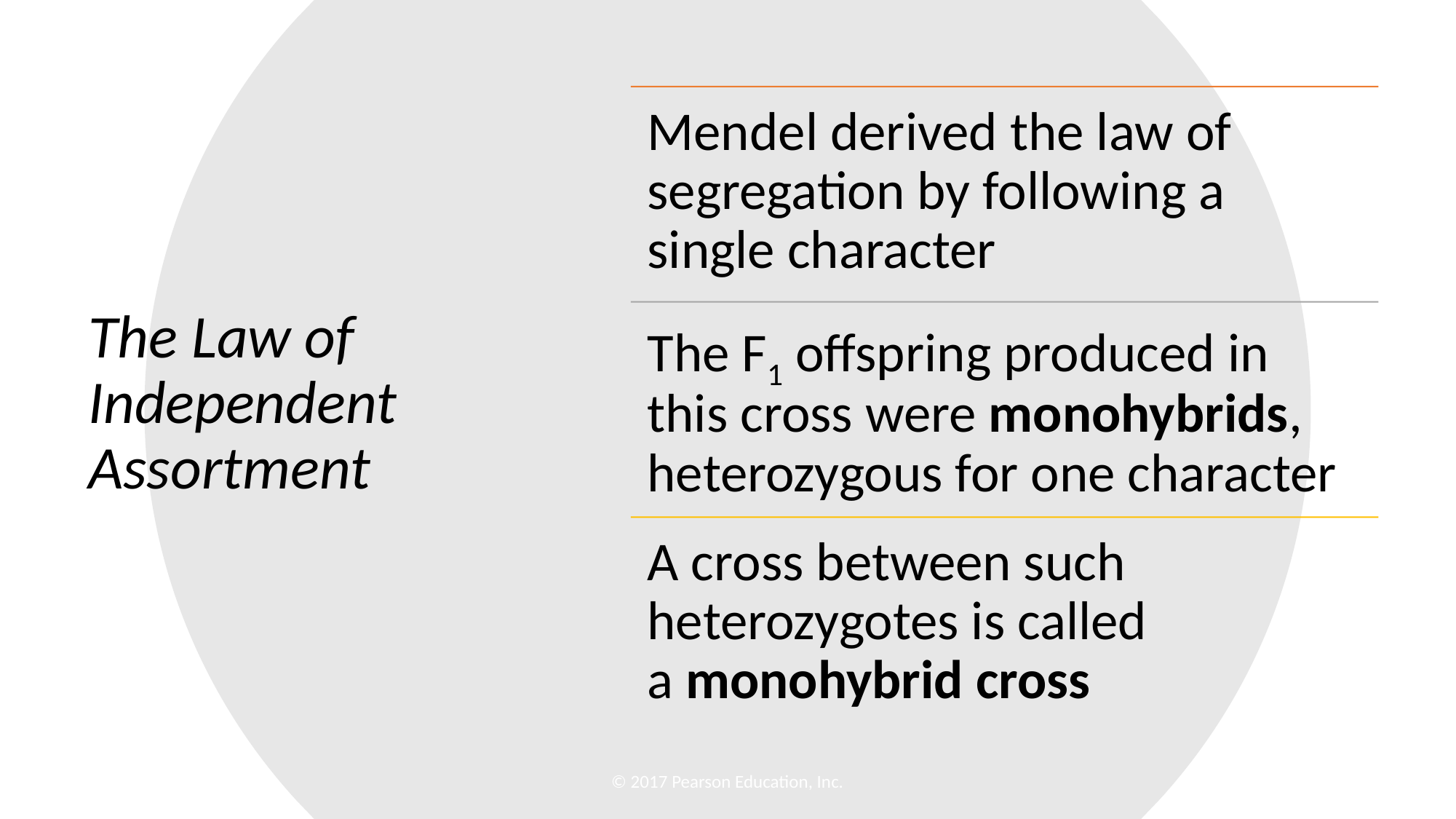

# The Law of Independent Assortment
Mendel derived the law of segregation by following a single character
The F1 offspring produced in this cross were monohybrids, heterozygous for one character
A cross between such heterozygotes is called
a monohybrid cross
© 2017 Pearson Education, Inc.